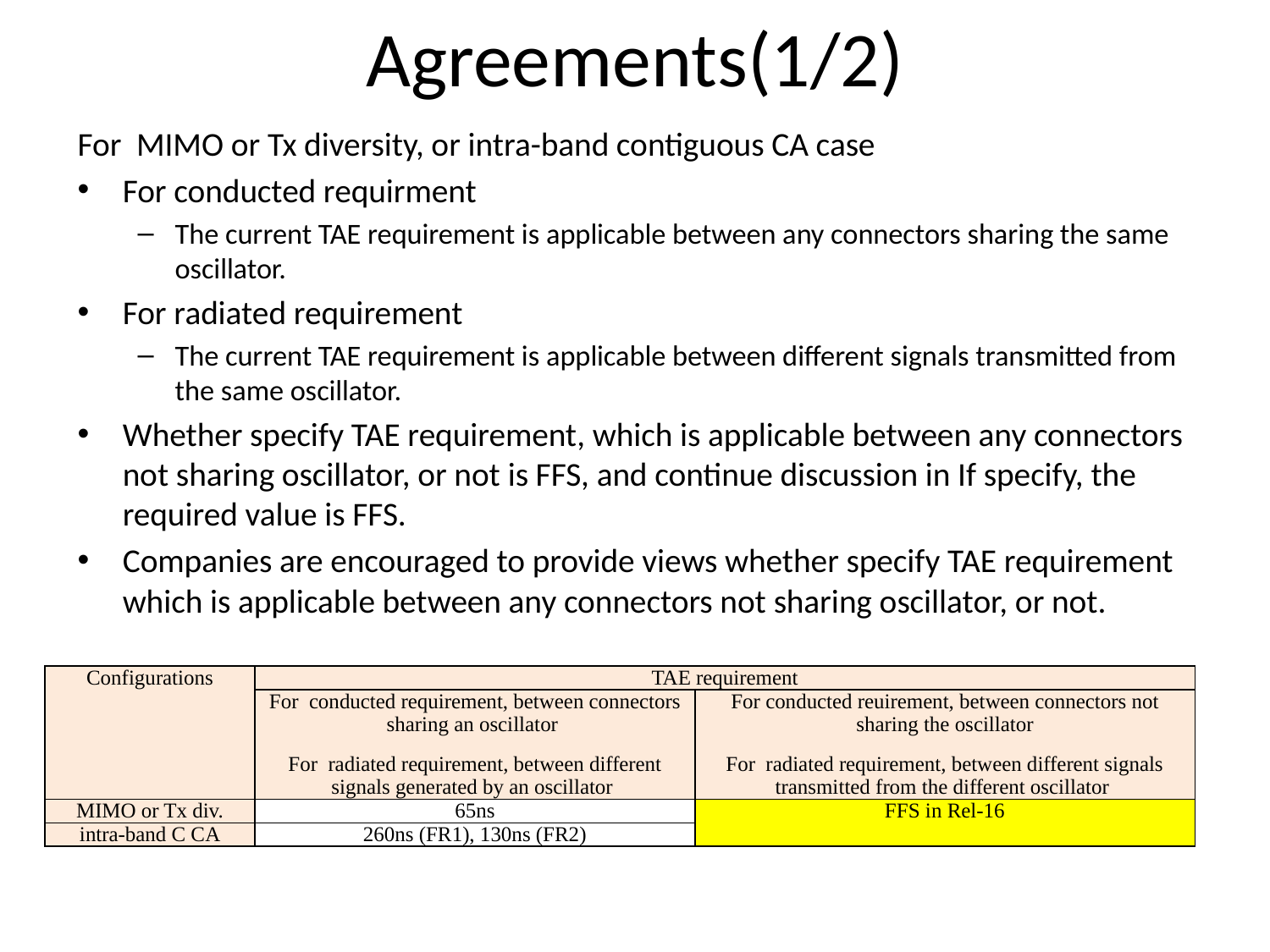

# Agreements(1/2)
For  MIMO or Tx diversity, or intra-band contiguous CA case
For conducted requirment
The current TAE requirement is applicable between any connectors sharing the same oscillator.
For radiated requirement
The current TAE requirement is applicable between different signals transmitted from the same oscillator.
Whether specify TAE requirement, which is applicable between any connectors not sharing oscillator, or not is FFS, and continue discussion in If specify, the required value is FFS.
Companies are encouraged to provide views whether specify TAE requirement which is applicable between any connectors not sharing oscillator, or not.
| Configurations | TAE requirement |  |
| --- | --- | --- |
|  | For conducted requirement, between connectors sharing an oscillator For radiated requirement, between different signals generated by an oscillator | For conducted reuirement, between connectors not sharing the oscillator For radiated requirement, between different signals transmitted from the different oscillator |
| MIMO or Tx div. | 65ns | FFS in Rel-16 |
| intra-band C CA | 260ns (FR1), 130ns (FR2) |  |